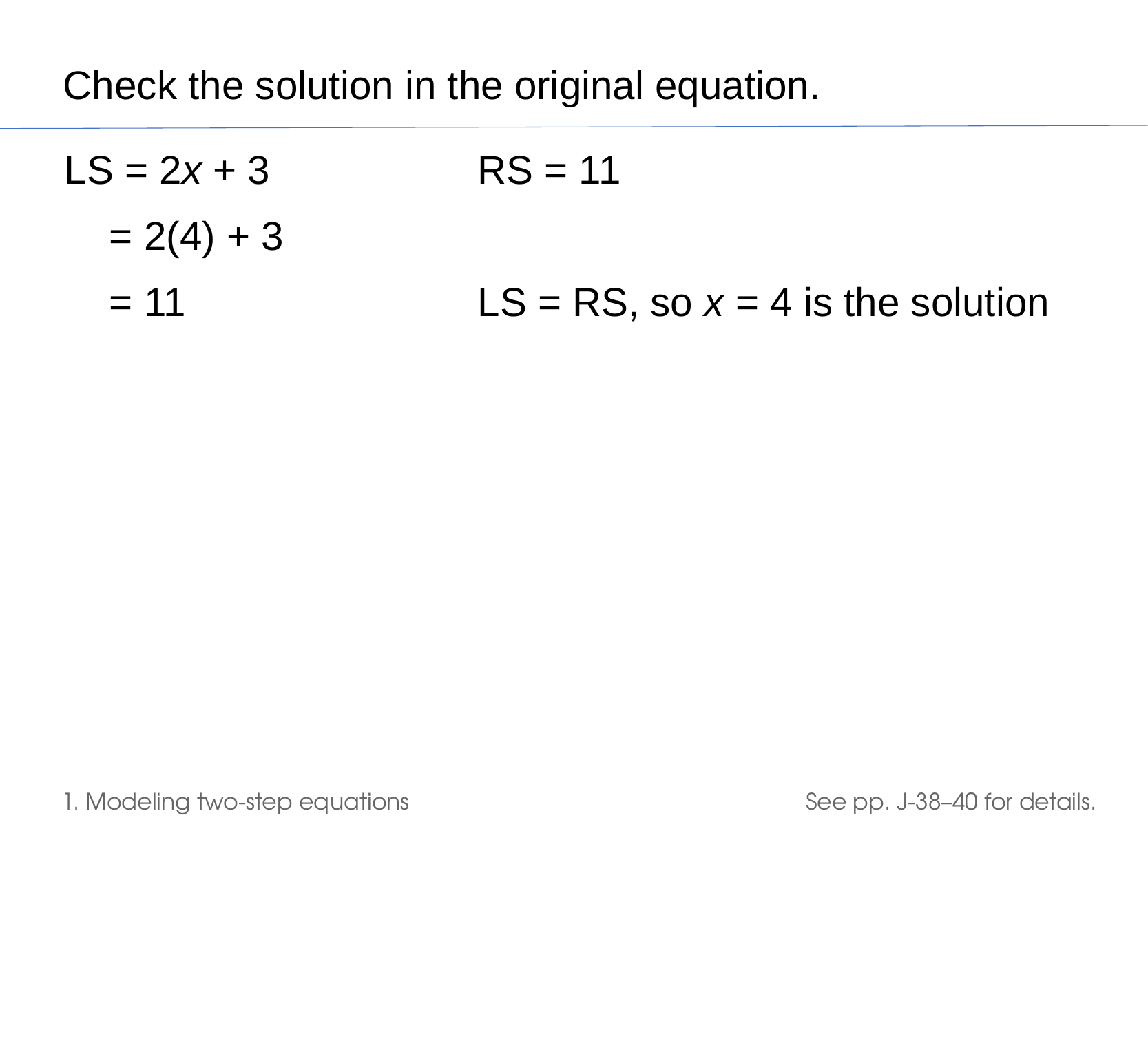

Check the solution in the original equation.
LS = 2x + 3 		RS = 11
    = 2(4) + 3
    = 11			LS = RS, so x = 4 is the solution
1. Modeling two-step equations
See pp. J-38–40 for details.